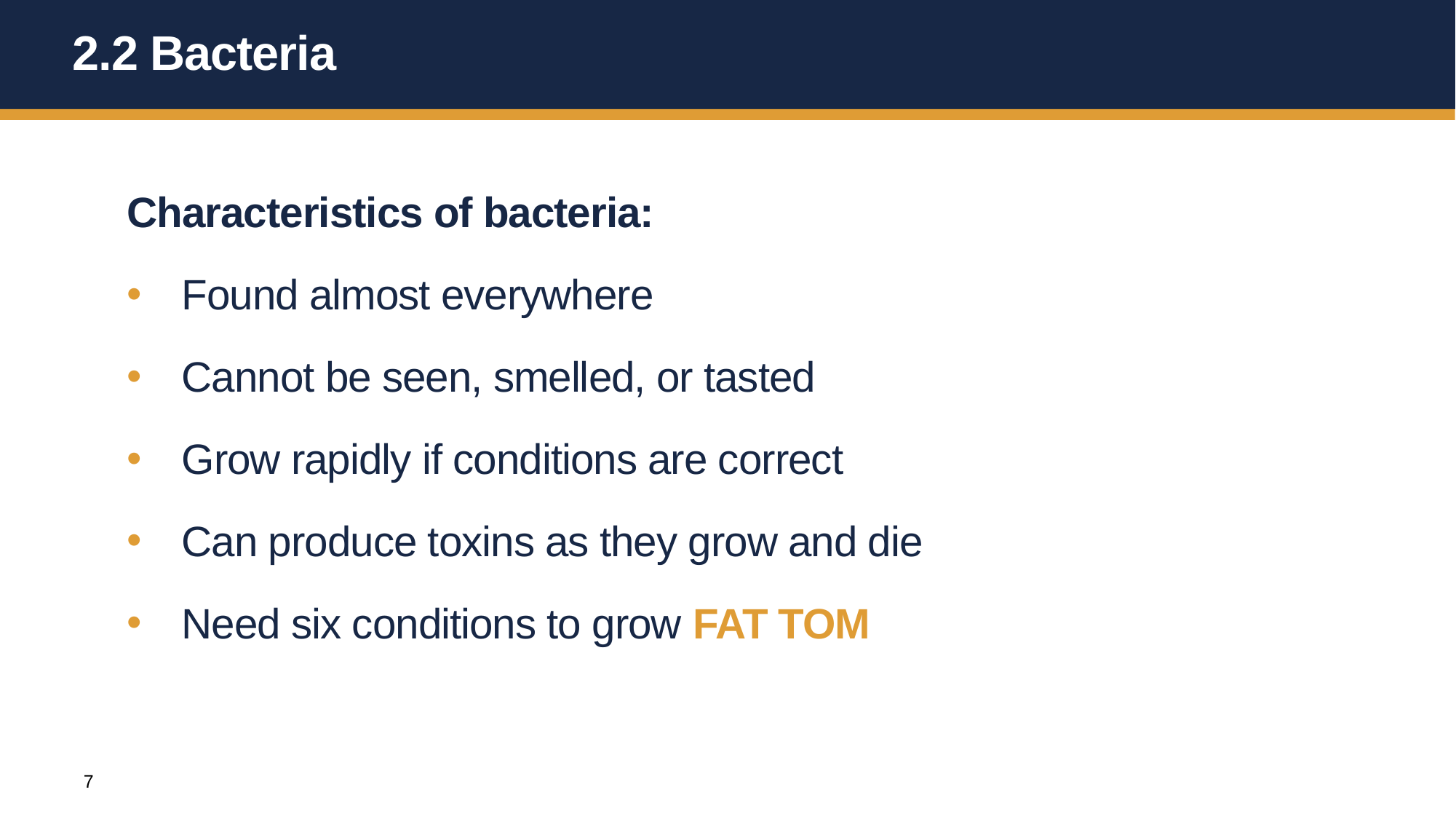

# 2.2 Bacteria
Characteristics of bacteria:
Found almost everywhere
Cannot be seen, smelled, or tasted
Grow rapidly if conditions are correct
Can produce toxins as they grow and die
Need six conditions to grow FAT TOM

7